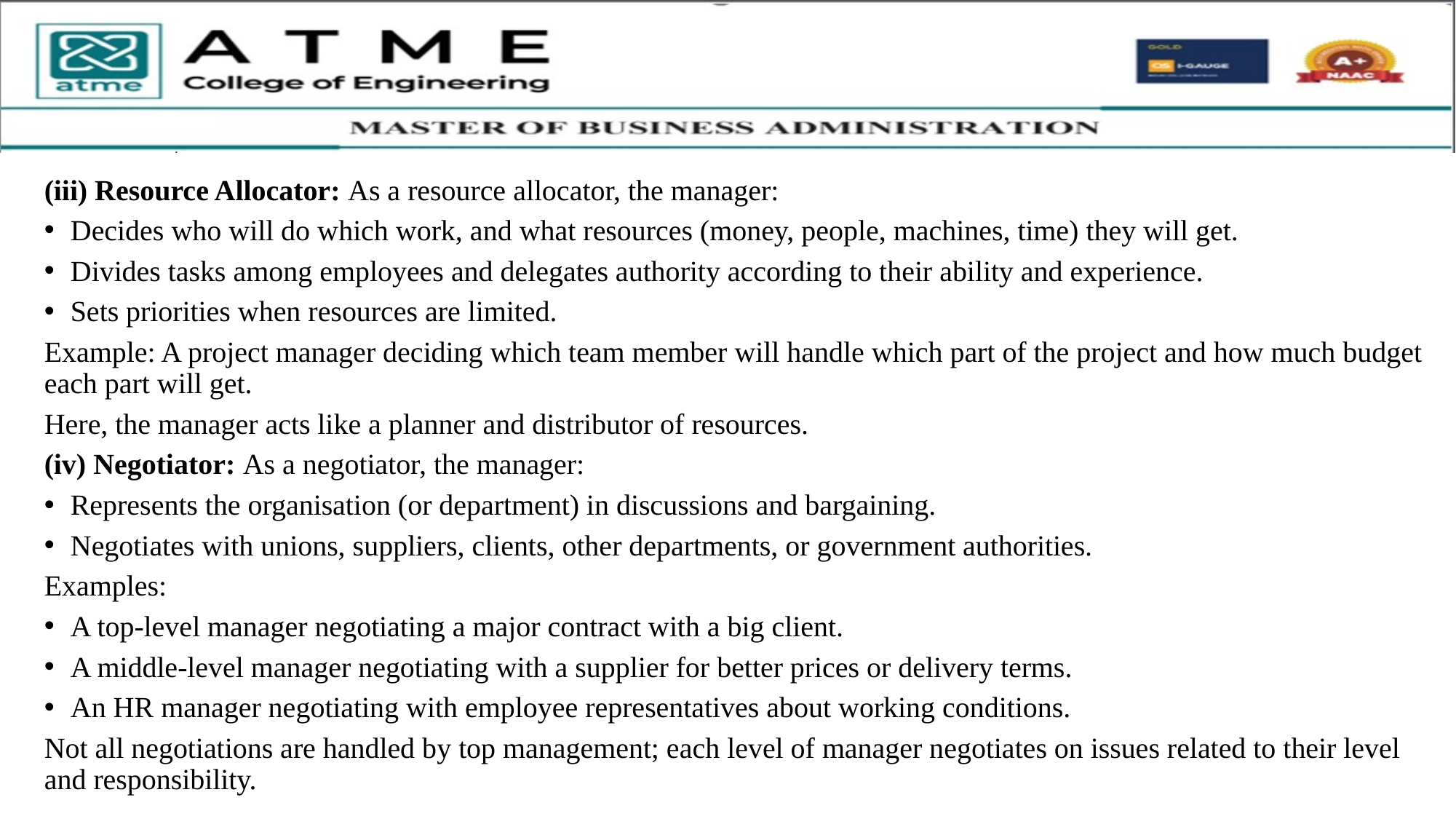

(iii) Resource Allocator: As a resource allocator, the manager:
Decides who will do which work, and what resources (money, people, machines, time) they will get.
Divides tasks among employees and delegates authority according to their ability and experience.
Sets priorities when resources are limited.
Example: A project manager deciding which team member will handle which part of the project and how much budget each part will get.
Here, the manager acts like a planner and distributor of resources.
(iv) Negotiator: As a negotiator, the manager:
Represents the organisation (or department) in discussions and bargaining.
Negotiates with unions, suppliers, clients, other departments, or government authorities.
Examples:
A top-level manager negotiating a major contract with a big client.
A middle-level manager negotiating with a supplier for better prices or delivery terms.
An HR manager negotiating with employee representatives about working conditions.
Not all negotiations are handled by top management; each level of manager negotiates on issues related to their level and responsibility.